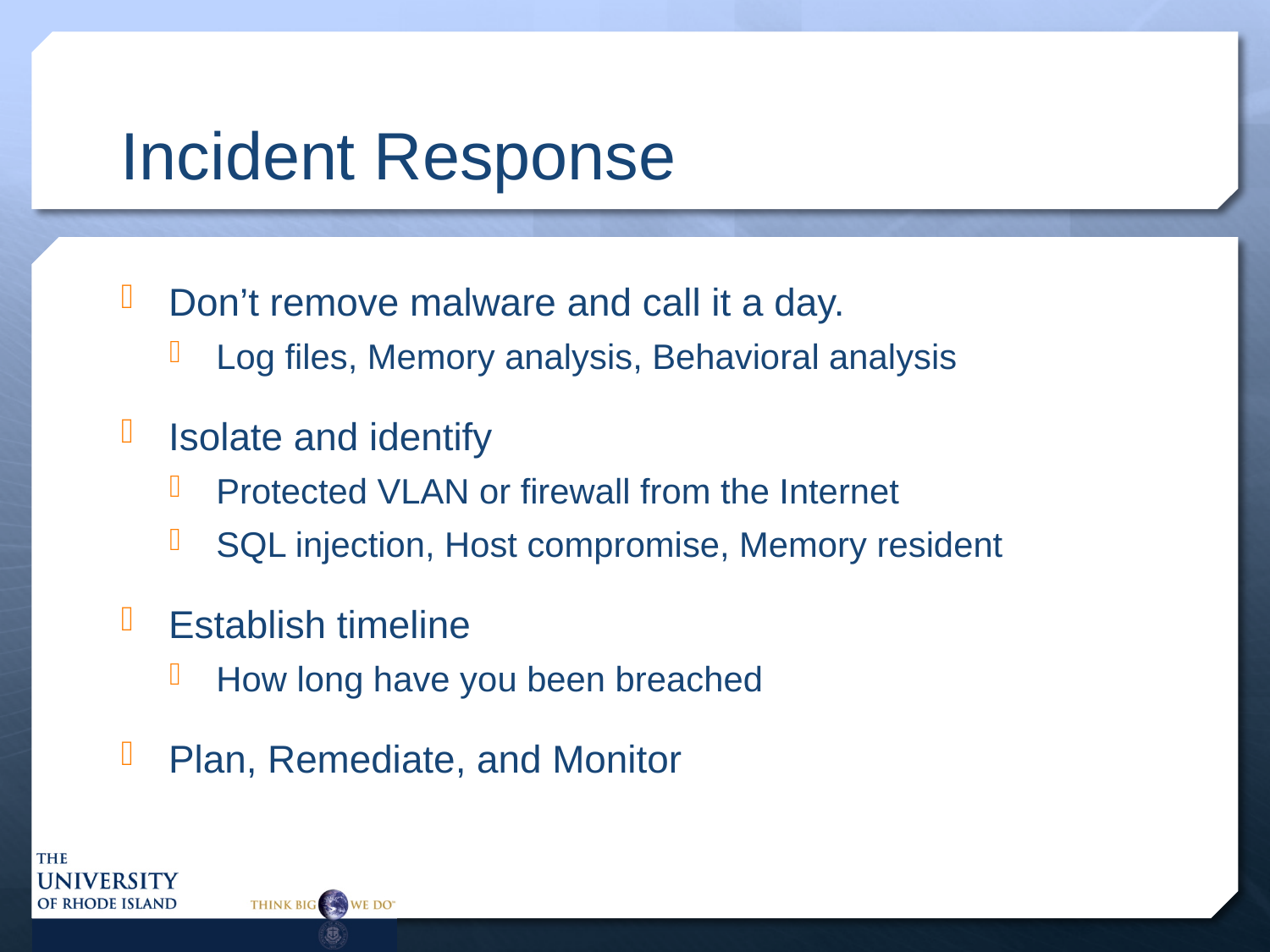

# Incident Response
Don’t remove malware and call it a day.
Log files, Memory analysis, Behavioral analysis
Isolate and identify
Protected VLAN or firewall from the Internet
SQL injection, Host compromise, Memory resident
Establish timeline
How long have you been breached
Plan, Remediate, and Monitor